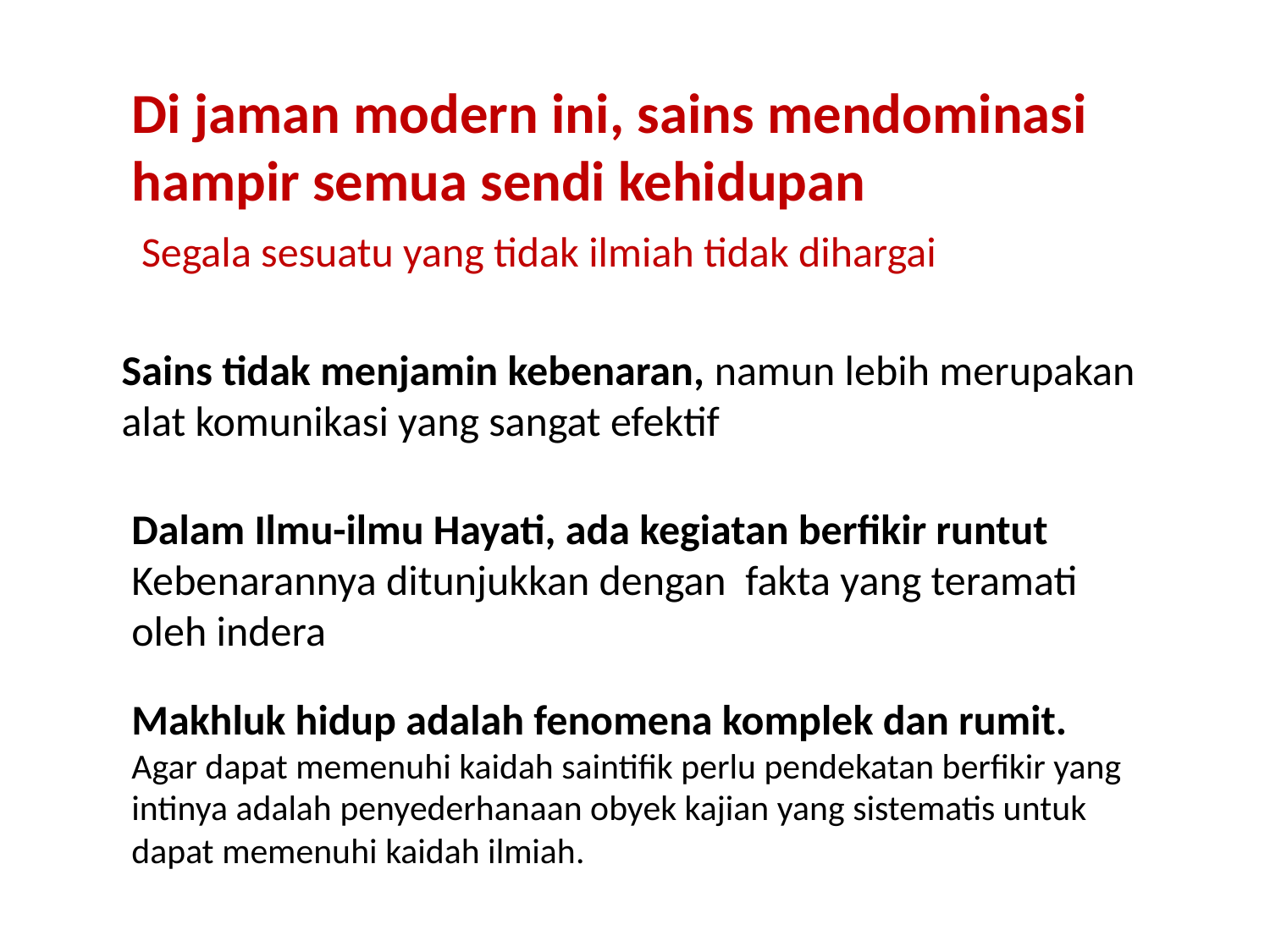

Di jaman modern ini, sains mendominasi hampir semua sendi kehidupan

Segala sesuatu yang tidak ilmiah tidak dihargai
Sains tidak menjamin kebenaran, namun lebih merupakan alat komunikasi yang sangat efektif
Dalam Ilmu-ilmu Hayati, ada kegiatan berfikir runtut
Kebenarannya ditunjukkan dengan  fakta yang teramati  oleh indera

Makhluk hidup adalah fenomena komplek dan rumit.
Agar dapat memenuhi kaidah saintifik perlu pendekatan berfikir yang intinya adalah penyederhanaan obyek kajian yang sistematis untuk dapat memenuhi kaidah ilmiah.